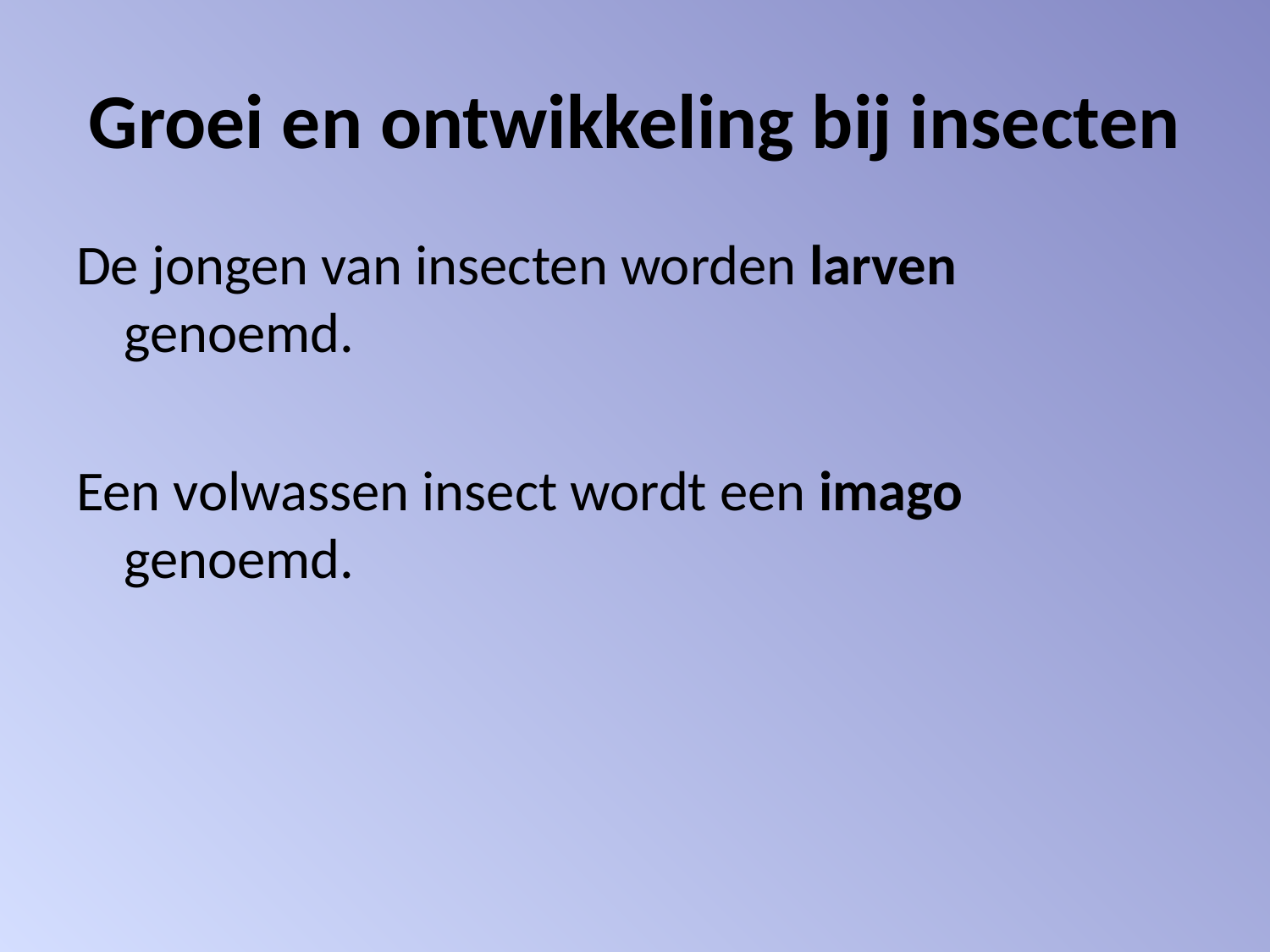

# Groei en ontwikkeling bij insecten
De jongen van insecten worden larven genoemd.

Een volwassen insect wordt een imago genoemd.